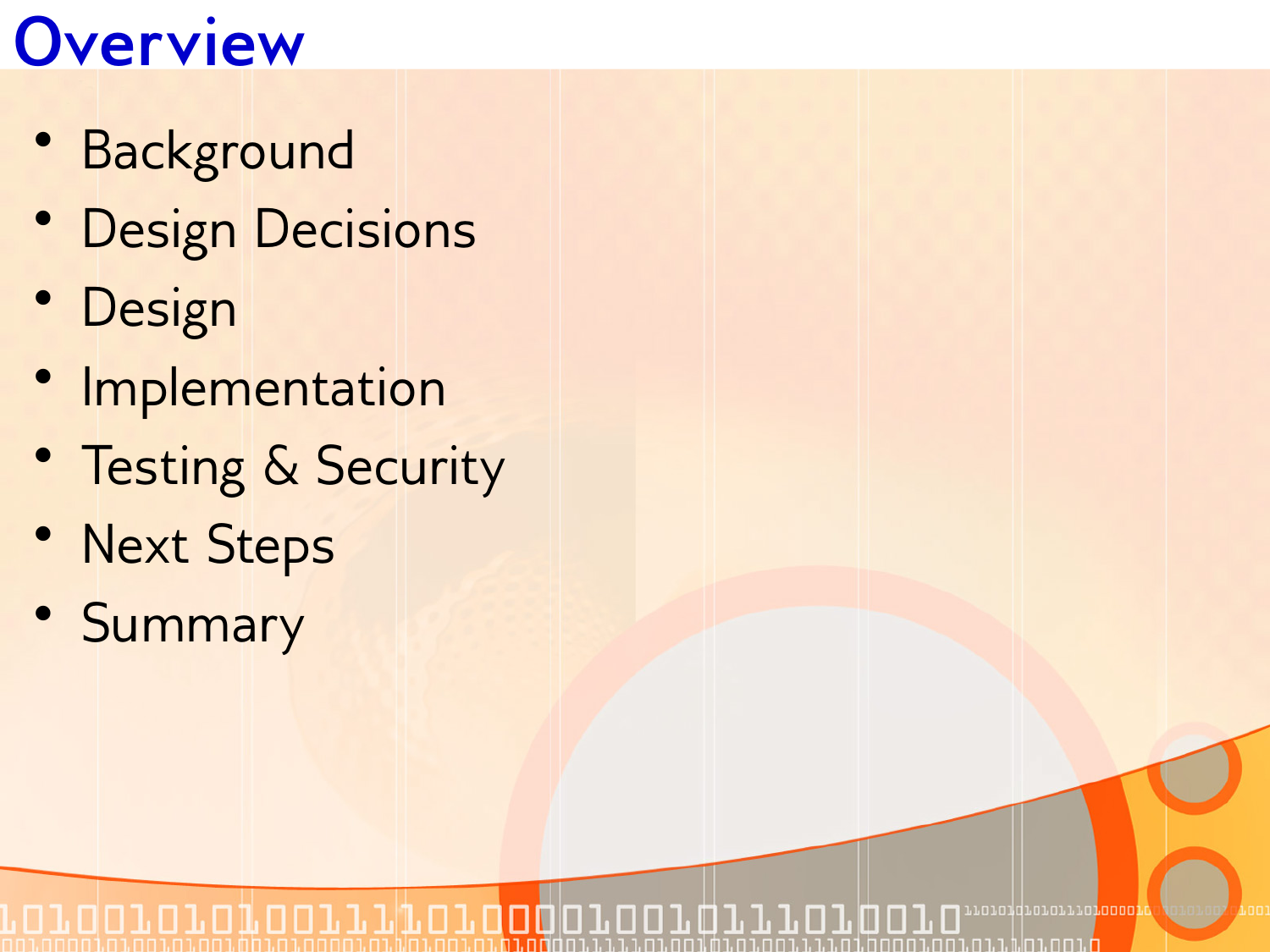

# Overview
Background
Design Decisions
Design
Implementation
Testing & Security
Next Steps
Summary